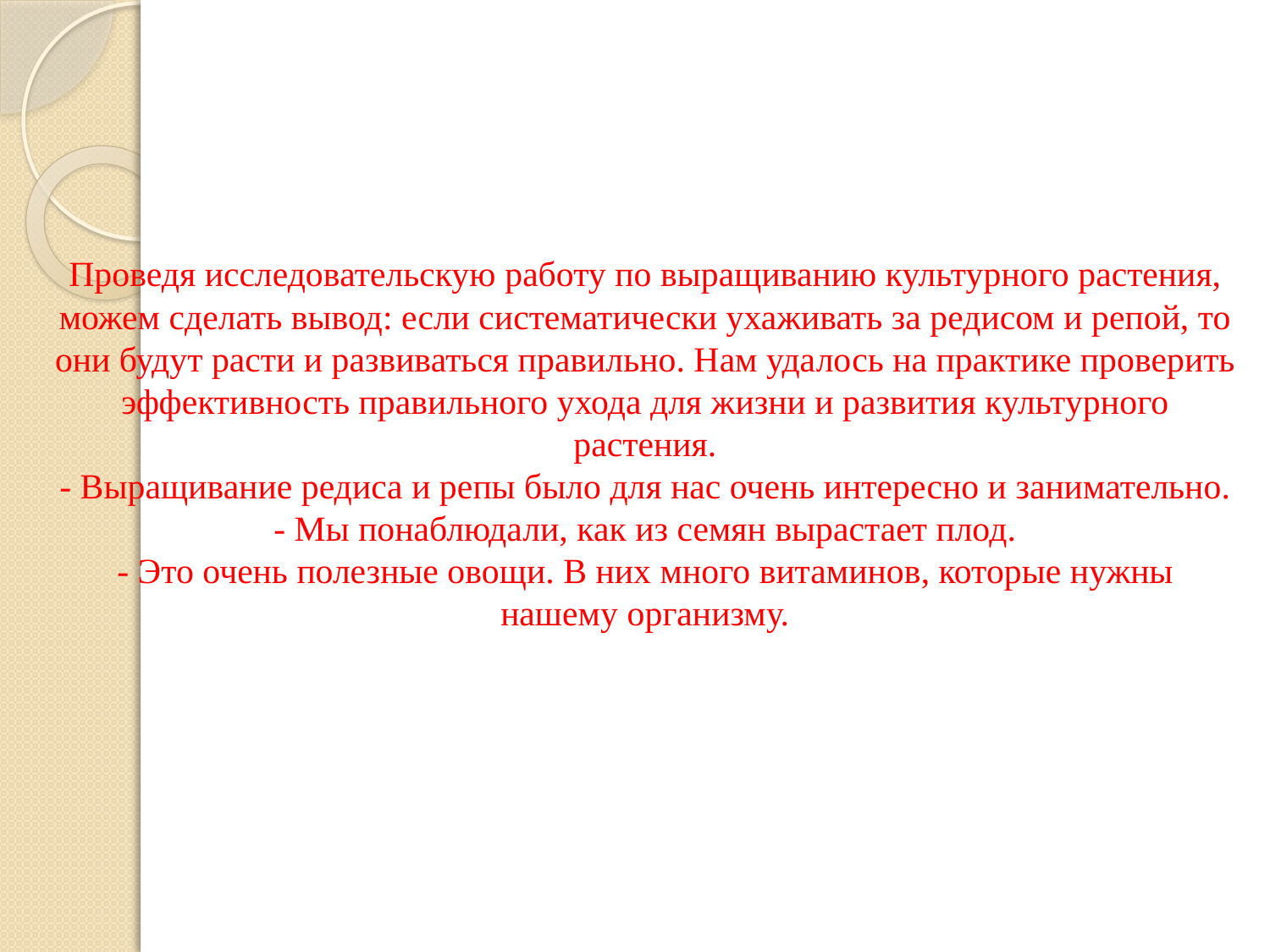

# Проведя исследовательскую работу по выращиванию культурного растения, можем сделать вывод: если систематически ухаживать за редисом и репой, то они будут расти и развиваться правильно. Нам удалось на практике проверить эффективность правильного ухода для жизни и развития культурного растения. - Выращивание редиса и репы было для нас очень интересно и занимательно. - Мы понаблюдали, как из семян вырастает плод. - Это очень полезные овощи. В них много витаминов, которые нужны нашему организму.